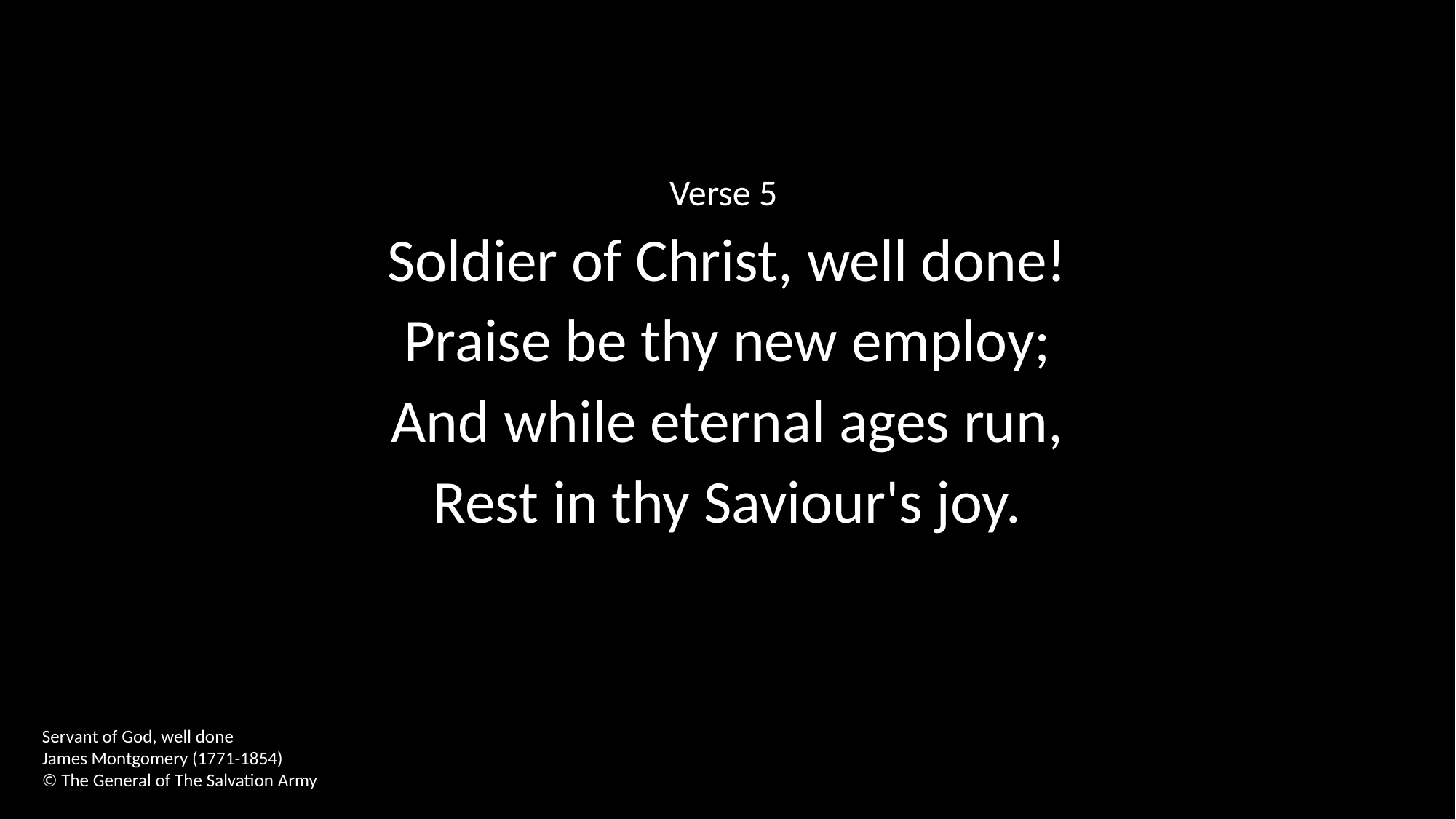

Verse 5
Soldier of Christ, well done!
Praise be thy new employ;
And while eternal ages run,
Rest in thy Saviour's joy.
Servant of God, well done
James Montgomery (1771-1854)
© The General of The Salvation Army